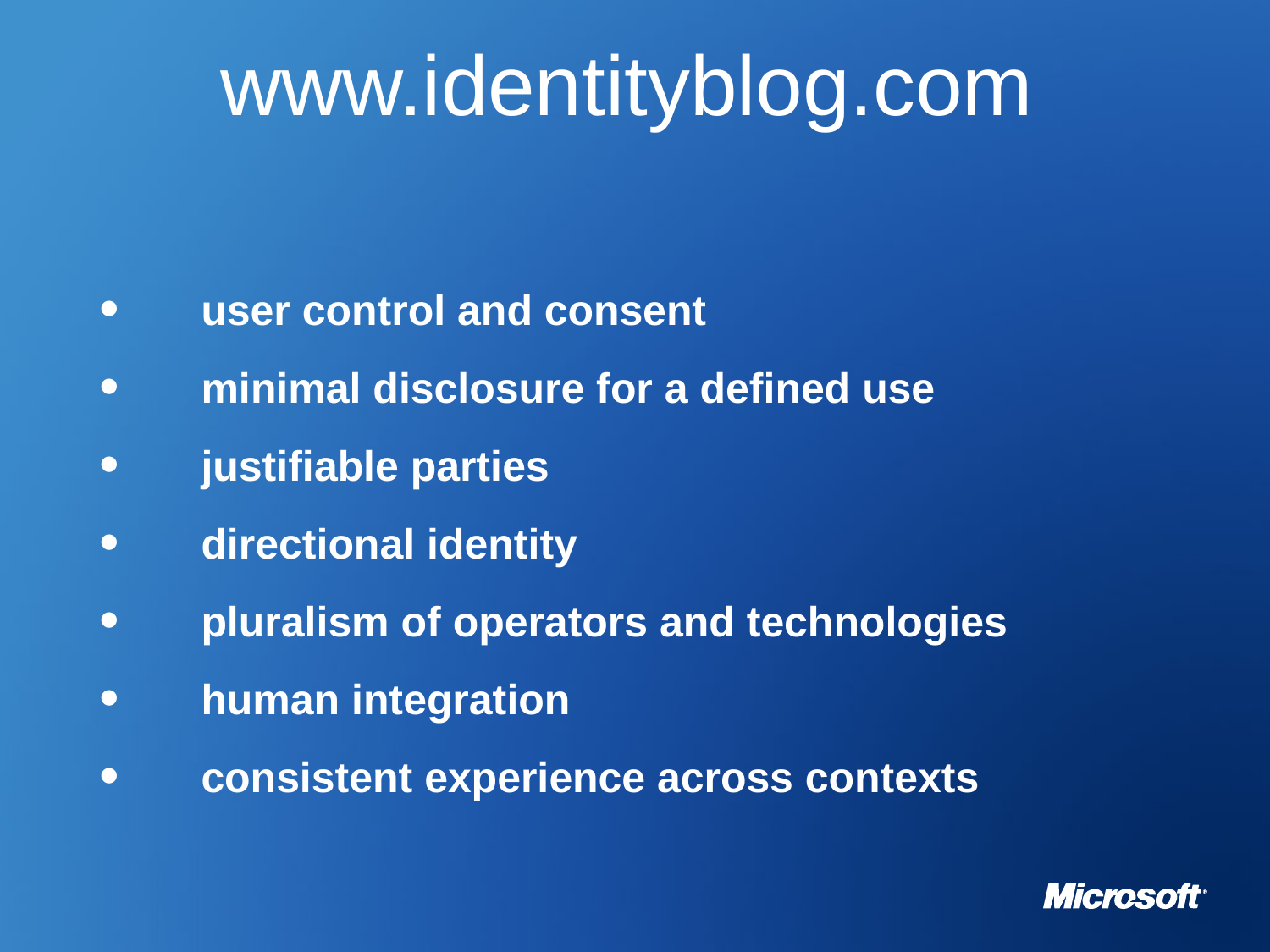

www.identityblog.com

user control and consent
minimal disclosure for a defined use
justifiable parties
directional identity
pluralism of operators and technologies
human integration
consistent experience across contexts